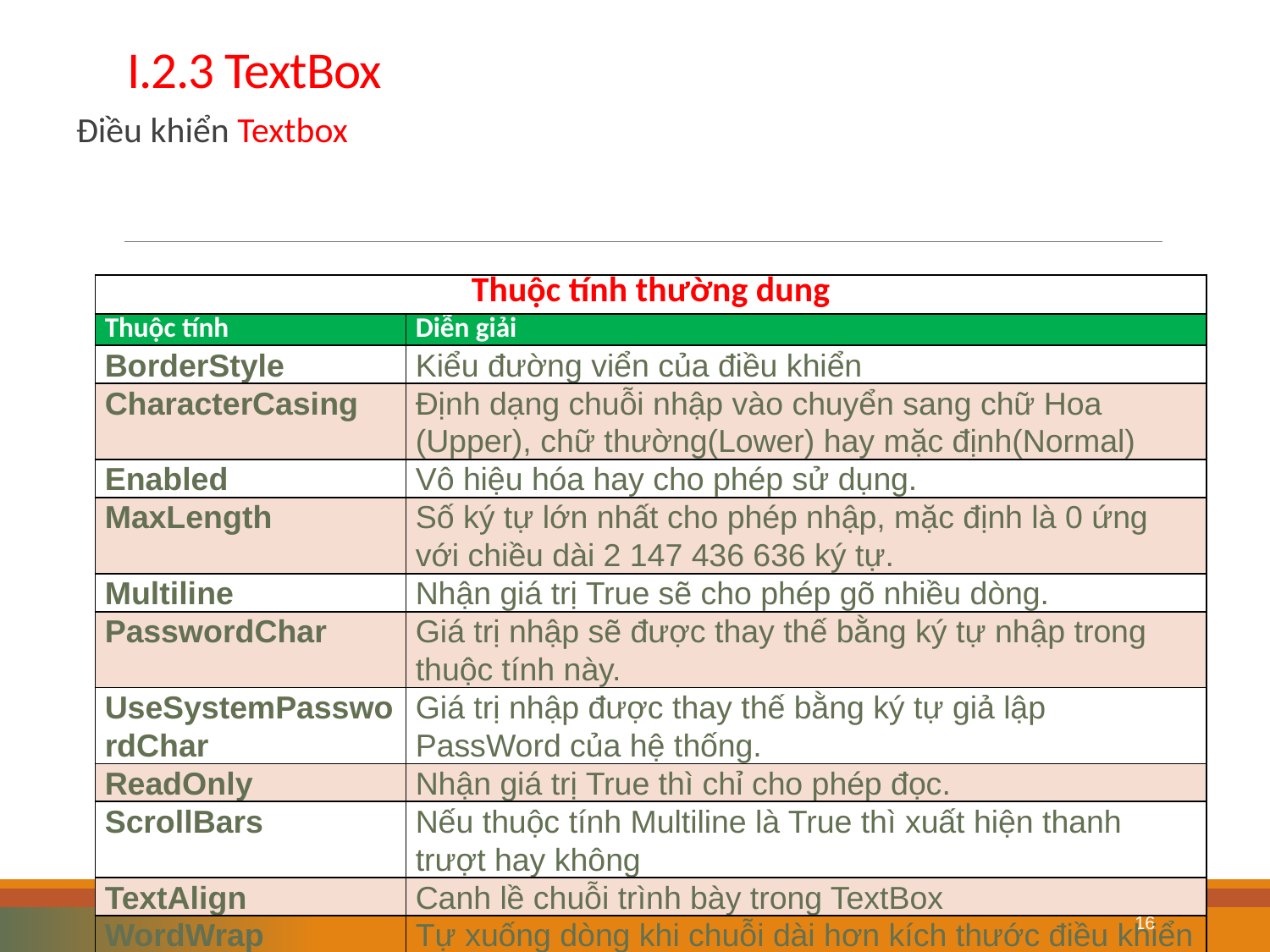

# I.2.3 TextBox
Điều khiển Textbox
| Thuộc tính thường dung |  |
| --- | --- |
| Thuộc tính | Diễn giải |
| BorderStyle | Kiểu đường viển của điều khiển |
| CharacterCasing | Định dạng chuỗi nhập vào chuyển sang chữ Hoa (Upper), chữ thường(Lower) hay mặc định(Normal) |
| Enabled | Vô hiệu hóa hay cho phép sử dụng. |
| MaxLength | Số ký tự lớn nhất cho phép nhập, mặc định là 0 ứng với chiều dài 2 147 436 636 ký tự. |
| Multiline | Nhận giá trị True sẽ cho phép gõ nhiều dòng. |
| PasswordChar | Giá trị nhập sẽ được thay thế bằng ký tự nhập trong thuộc tính này. |
| UseSystemPasswordChar | Giá trị nhập được thay thế bằng ký tự giả lập PassWord của hệ thống. |
| ReadOnly | Nhận giá trị True thì chỉ cho phép đọc. |
| ScrollBars | Nếu thuộc tính Multiline là True thì xuất hiện thanh trượt hay không |
| TextAlign | Canh lề chuỗi trình bày trong TextBox |
| WordWrap | Tự xuống dòng khi chuỗi dài hơn kích thước điều khiển |
16